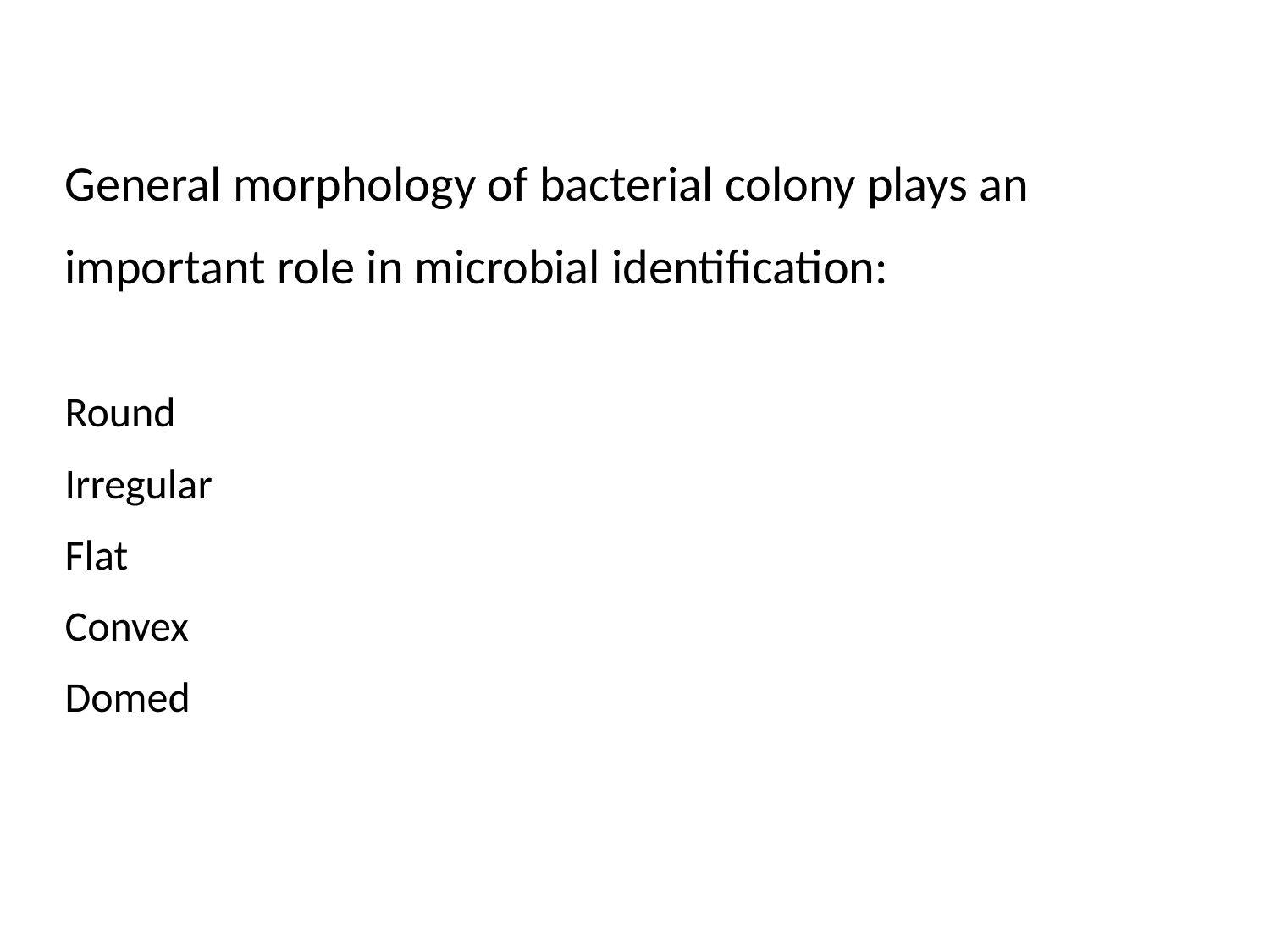

General morphology of bacterial colony plays an important role in microbial identification:

Round
Irregular
Flat
Convex
Domed